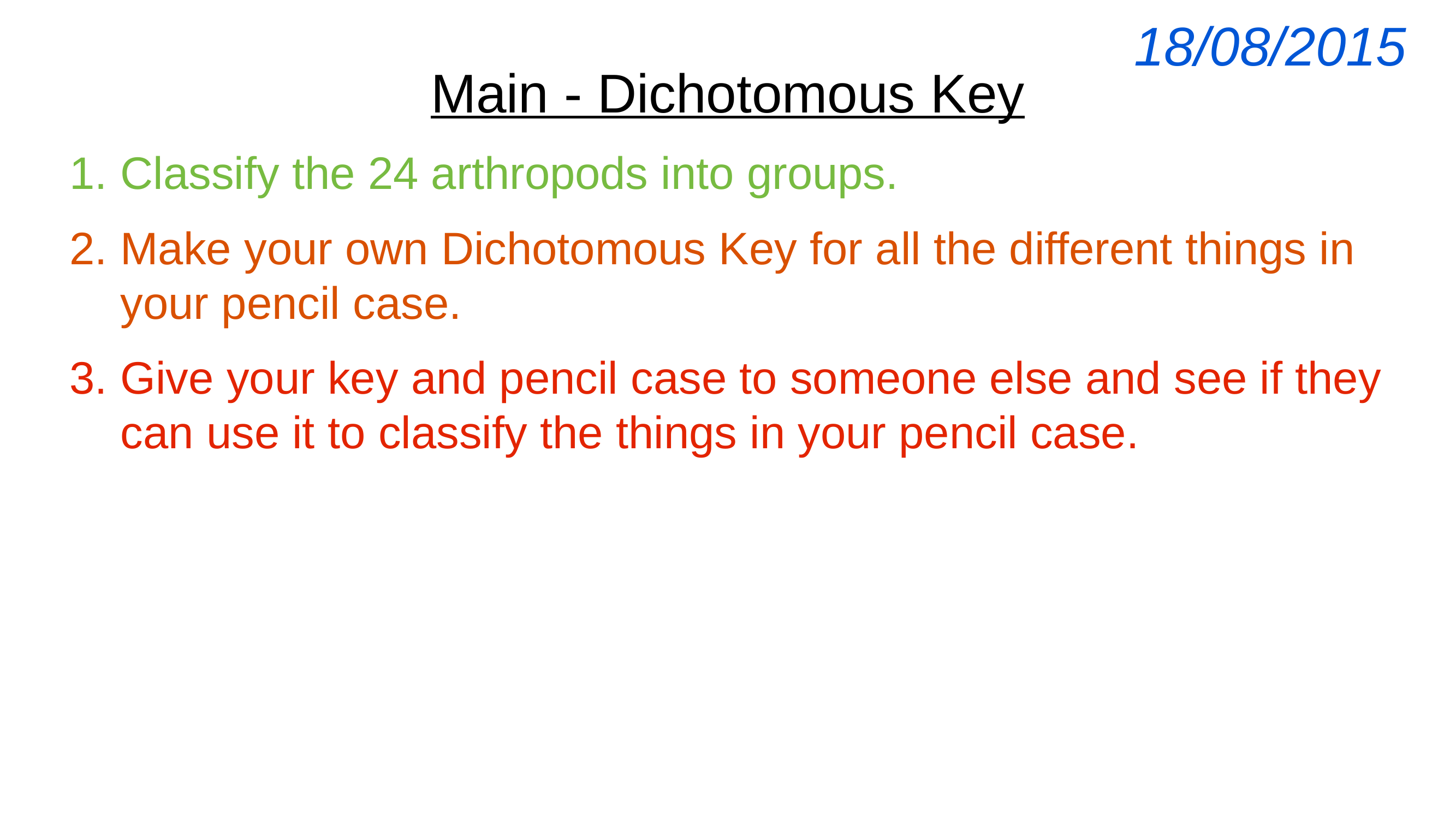

| 18/08/2015 |
| --- |
Main - Dichotomous Key
Classify the 24 arthropods into groups.
Make your own Dichotomous Key for all the different things in your pencil case.
Give your key and pencil case to someone else and see if they can use it to classify the things in your pencil case.